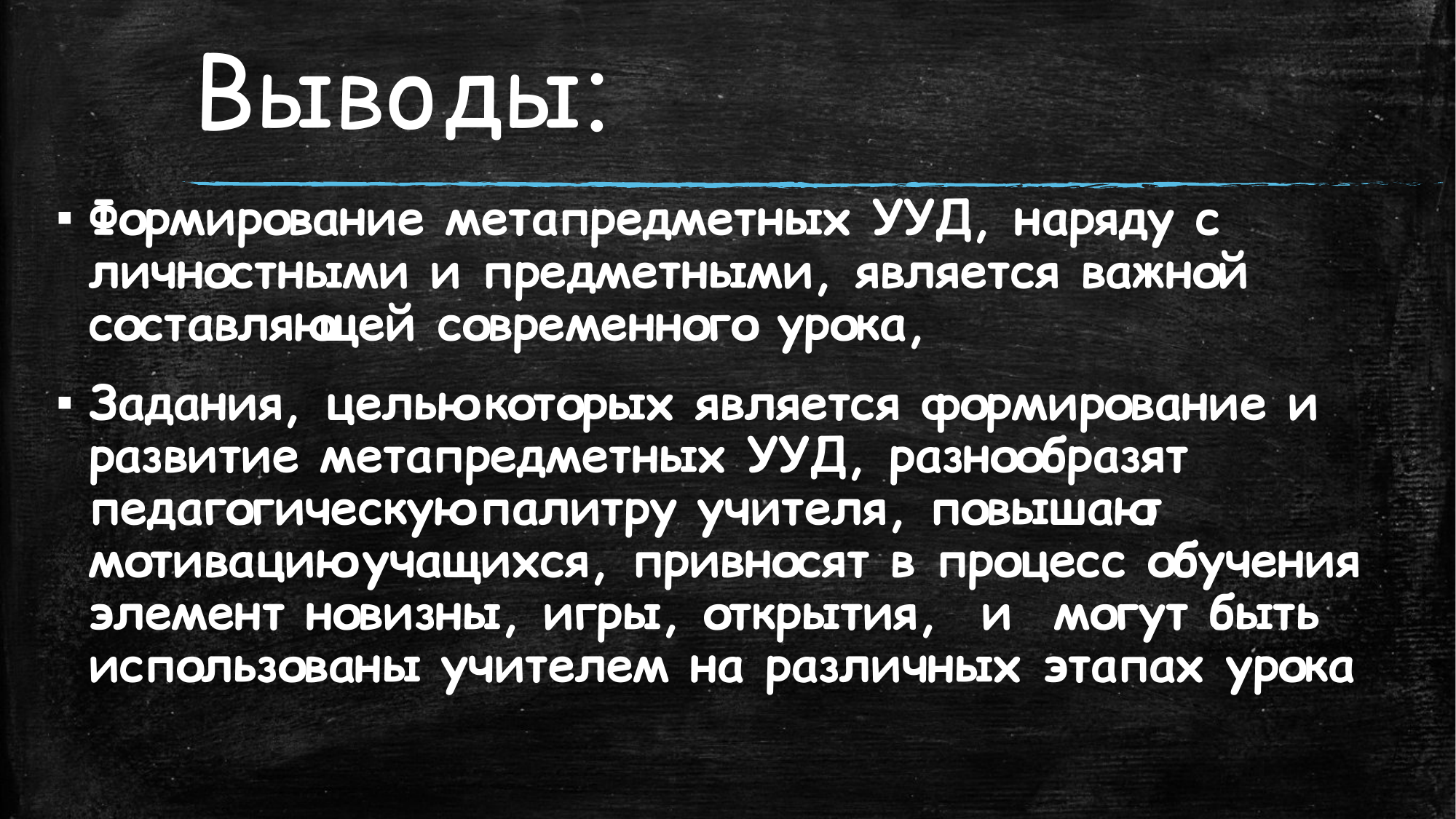

# Выводы:
Формирование метапредметных УУД, наряду с личностными и предметными, является важной составляющей современного урока,
Задания, целью которых является формирование и развитие метапредметных УУД, разнообразят педагогическую палитру учителя, повышают мотивацию учащихся, привносят в процесс обучения элемент новизны, игры, открытия,  и  могут быть использованы учителем на различных этапах урока